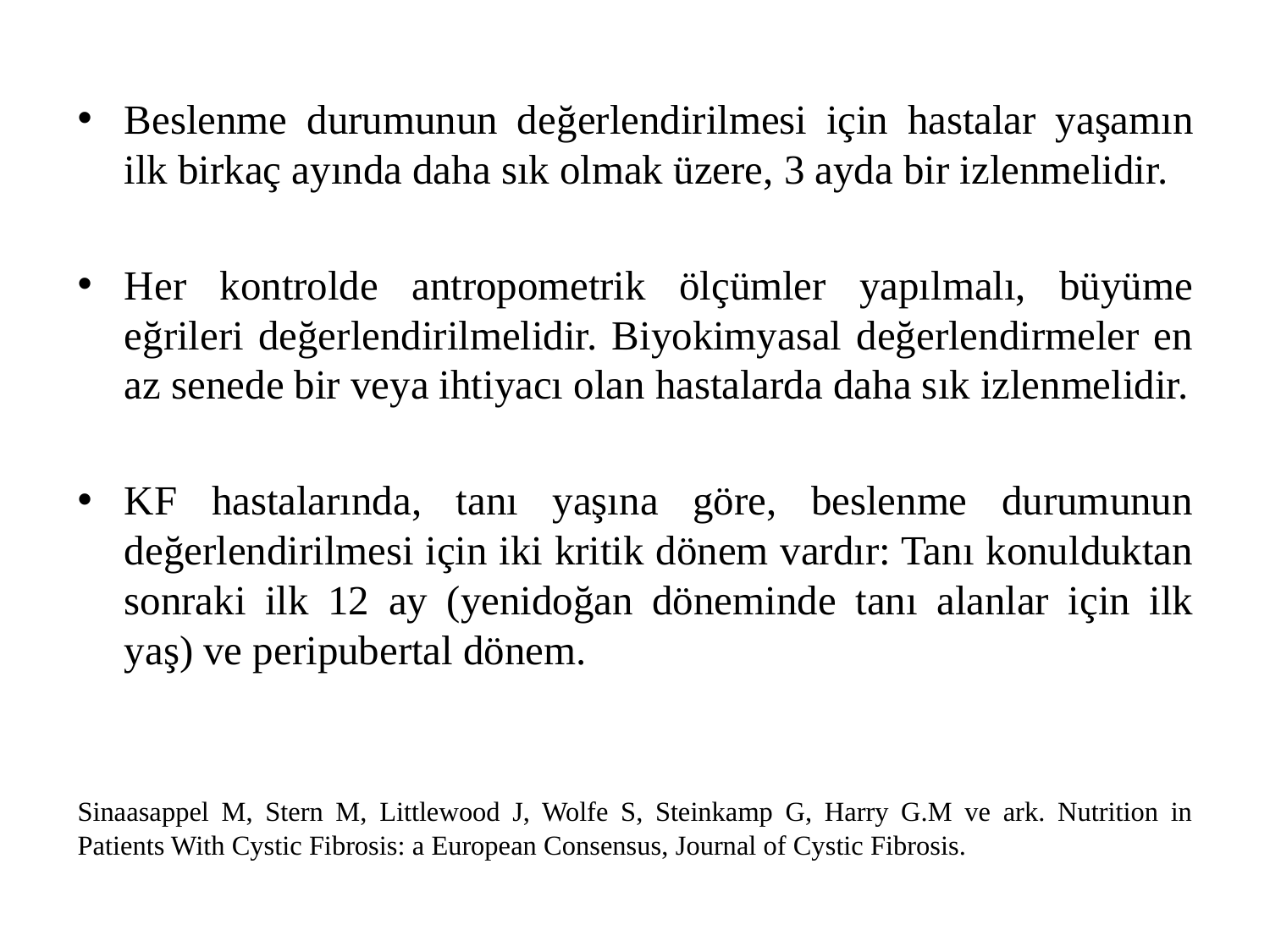

Beslenme durumunun değerlendirilmesi için hastalar yaşamın ilk birkaç ayında daha sık olmak üzere, 3 ayda bir izlenmelidir.

Her kontrolde antropometrik ölçümler yapılmalı, büyüme eğrileri değerlendirilmelidir. Biyokimyasal değerlendirmeler en az senede bir veya ihtiyacı olan hastalarda daha sık izlenmelidir.

KF hastalarında, tanı yaşına göre, beslenme durumunun değerlendirilmesi için iki kritik dönem vardır: Tanı konulduktan sonraki ilk 12 ay (yenidoğan döneminde tanı alanlar için ilk yaş) ve peripubertal dönem.

Sinaasappel M, Stern M, Littlewood J, Wolfe S, Steinkamp G, Harry G.M ve ark. Nutrition in Patients With Cystic Fibrosis: a European Consensus, Journal of Cystic Fibrosis.